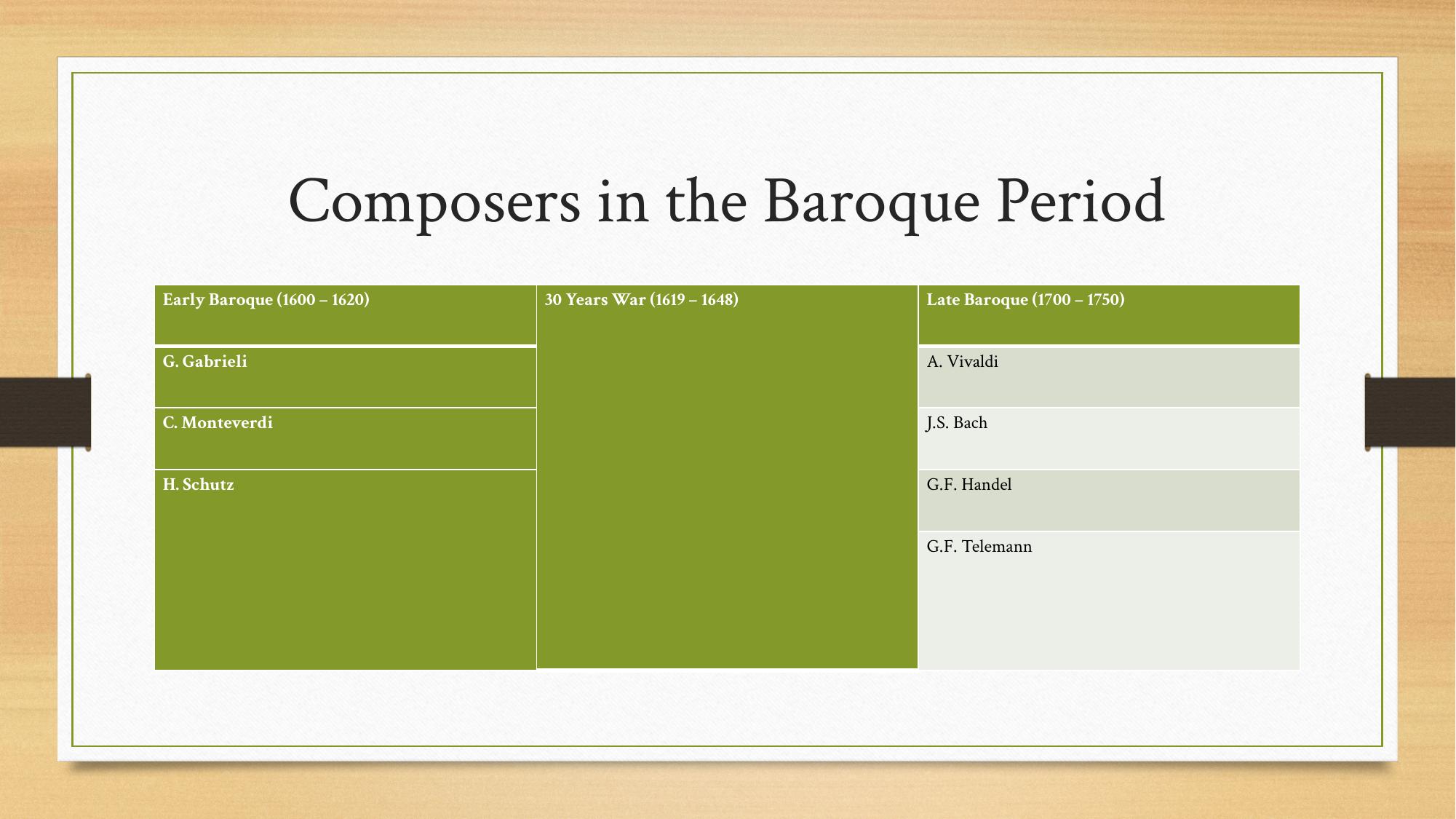

# Composers in the Baroque Period
| Early Baroque (1600 – 1620) | 30 Years War (1619 – 1648) | Late Baroque (1700 – 1750) |
| --- | --- | --- |
| G. Gabrieli |  | A. Vivaldi |
| C. Monteverdi |  | J.S. Bach |
| H. Schutz |  | G.F. Handel |
|  |  | G.F. Telemann |